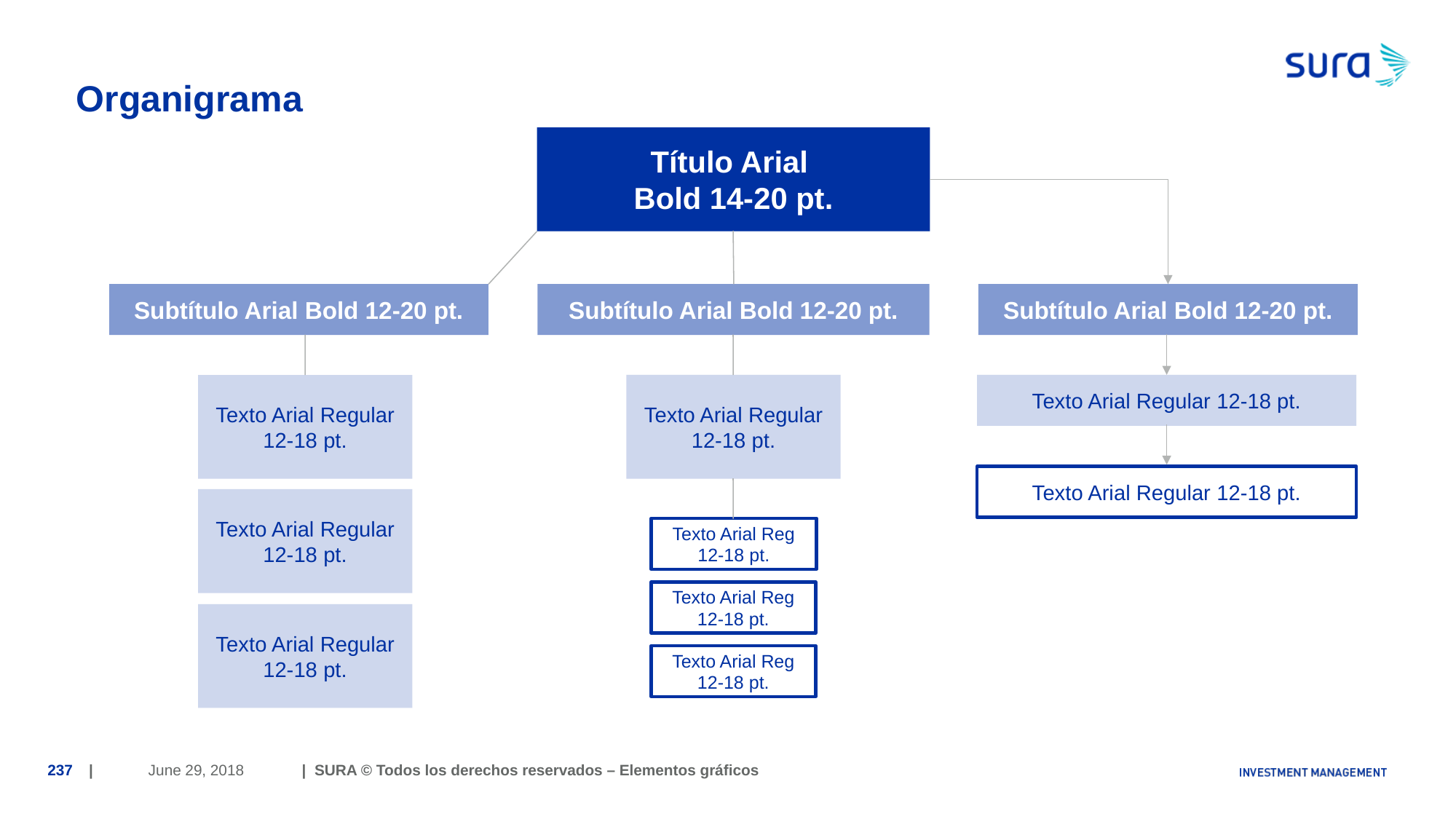

# Organigrama
Título Arial
Bold 14-20 pt.
Subtítulo Arial Bold 12-20 pt.
Subtítulo Arial Bold 12-20 pt.
Subtítulo Arial Bold 12-20 pt.
Texto Arial Regular 12-18 pt.
Texto Arial Regular 12-18 pt.
Texto Arial Regular 12-18 pt.
Texto Arial Regular 12-18 pt.
Texto Arial Regular 12-18 pt.
Texto Arial Reg 12-18 pt.
Texto Arial Reg 12-18 pt.
Texto Arial Regular 12-18 pt.
Texto Arial Reg 12-18 pt.
June 29, 2018
237
|                                                  |  SURA © Todos los derechos reservados – Elementos gráficos